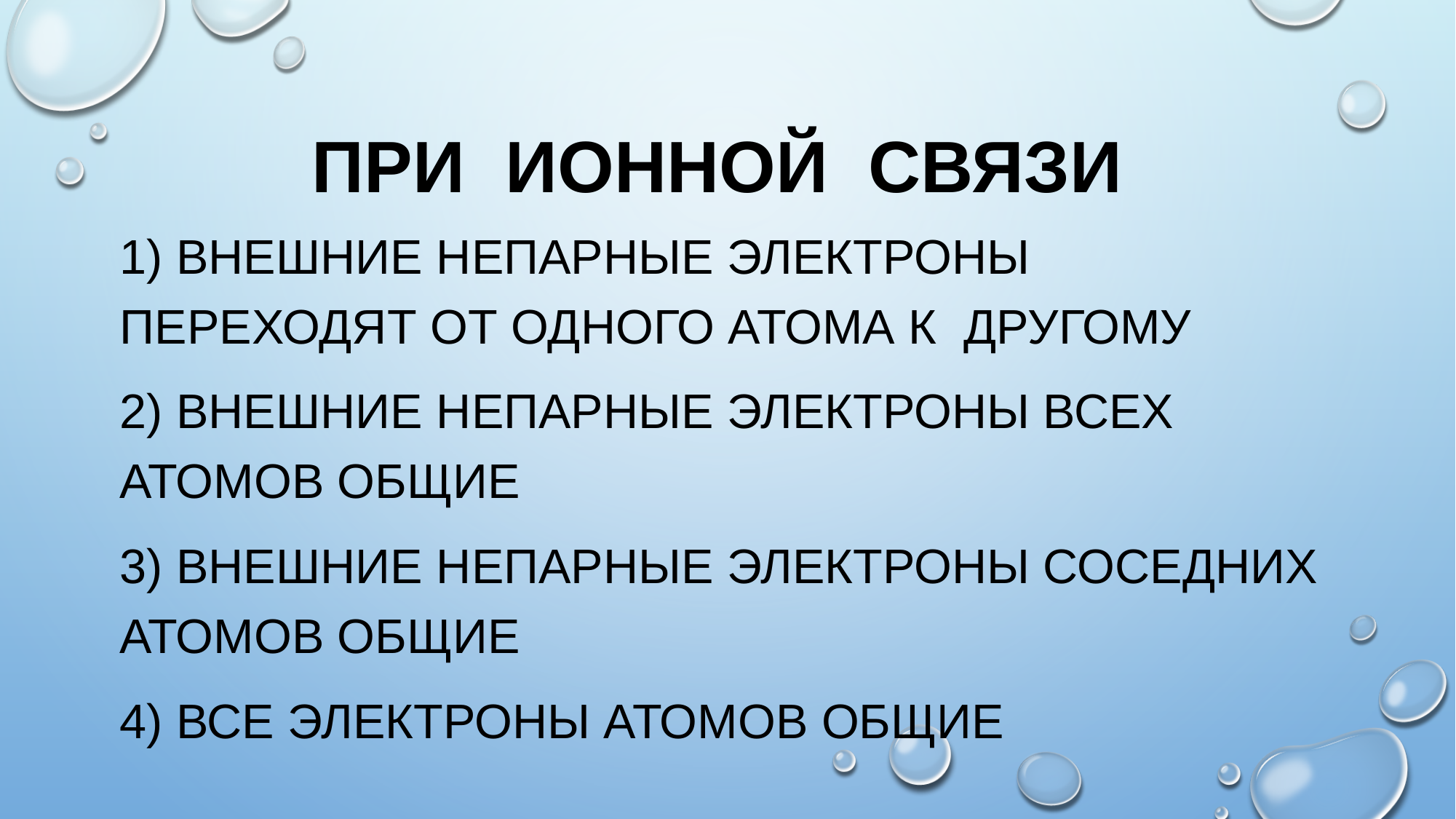

# При  ионной  связи
1) внешние непарные электроны переходят от одного атома к  другому
2) внешние непарные электроны всех атомов общие
3) внешние непарные электроны соседних атомов общие
4) все электроны атомов общие